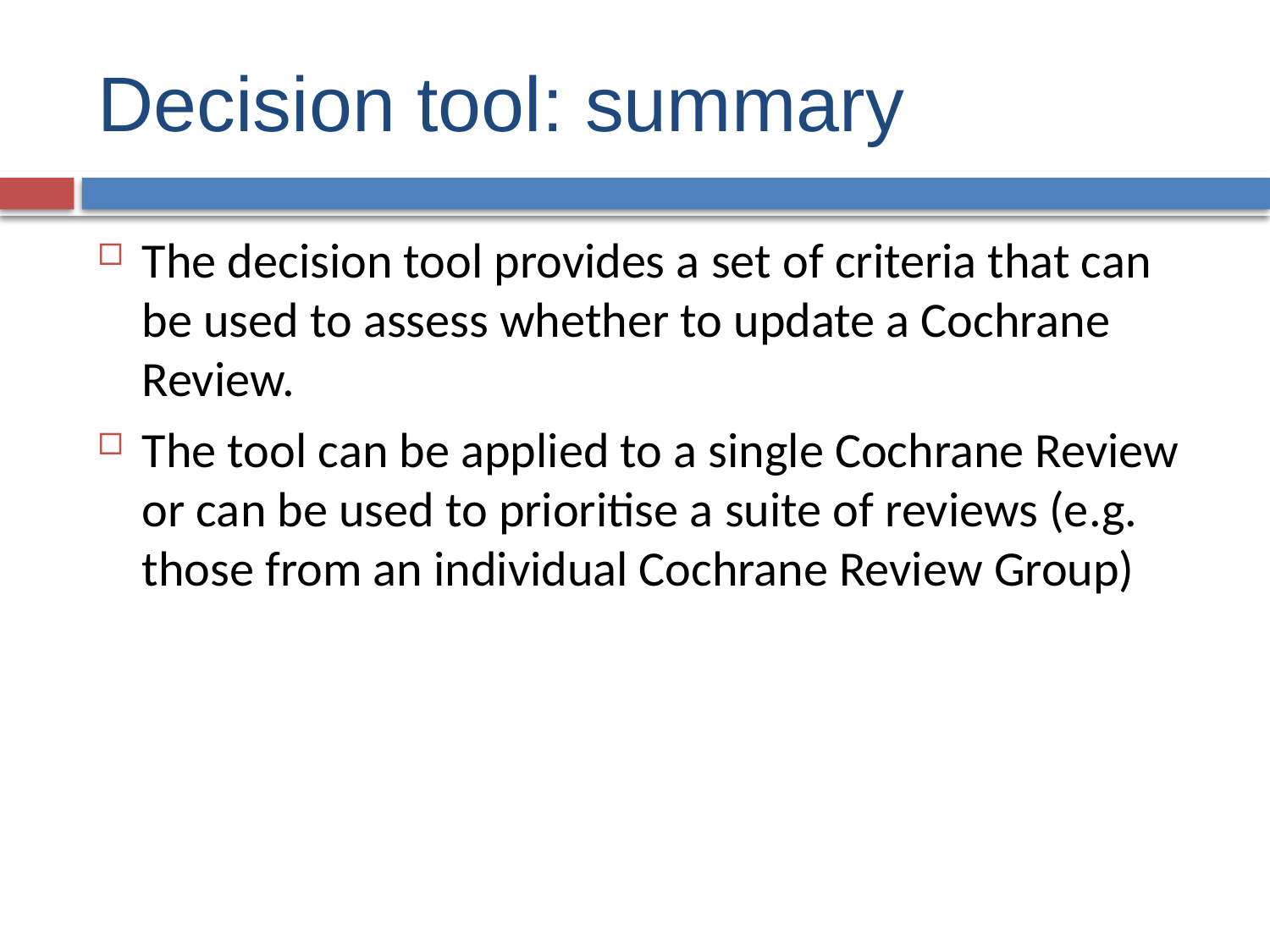

# Decision tool: summary
The decision tool provides a set of criteria that can be used to assess whether to update a Cochrane Review.
The tool can be applied to a single Cochrane Review or can be used to prioritise a suite of reviews (e.g. those from an individual Cochrane Review Group)